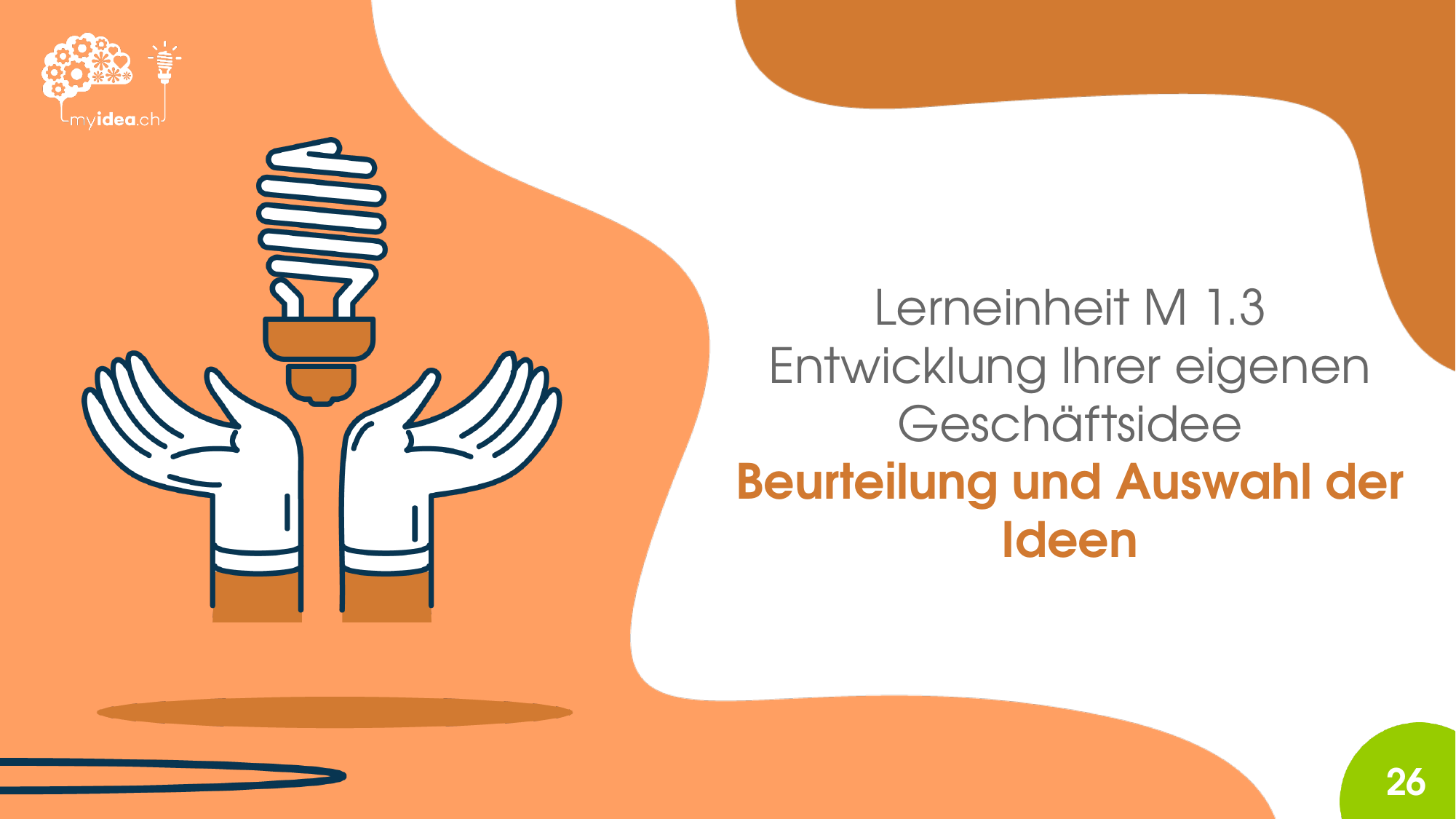

Lerneinheit M 1.3
Entwicklung Ihrer eigenen Geschäftsidee
Beurteilung und Auswahl der Ideen
26